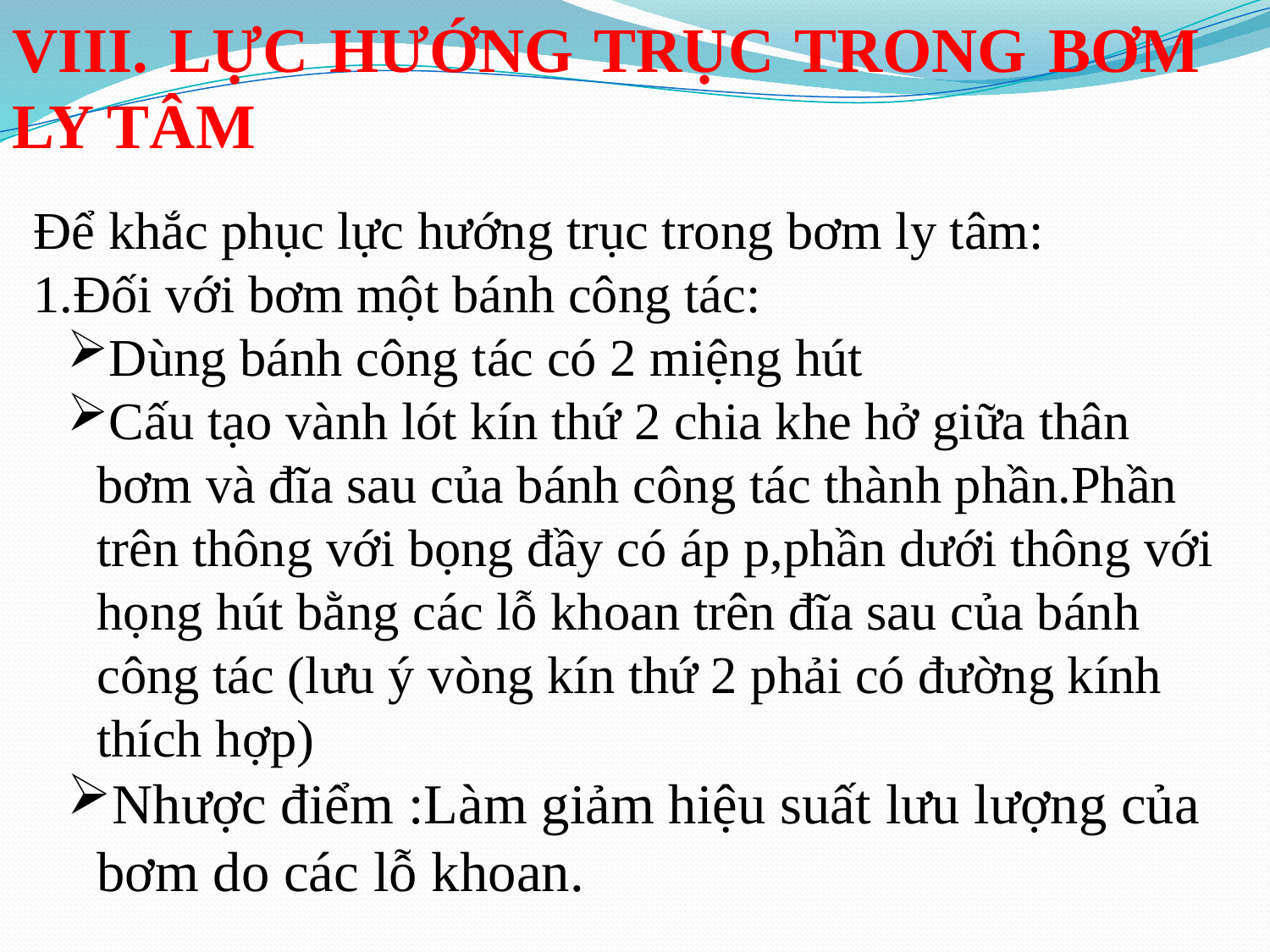

VIII. LỰC HƯỚNG TRỤC TRONG BƠM LY TÂM
Để khắc phục lực hướng trục trong bơm ly tâm:
1.Đối với bơm một bánh công tác:
Dùng bánh công tác có 2 miệng hút
Cấu tạo vành lót kín thứ 2 chia khe hở giữa thân bơm và đĩa sau của bánh công tác thành phần.Phần trên thông với bọng đầy có áp p,phần dưới thông với họng hút bằng các lỗ khoan trên đĩa sau của bánh công tác (lưu ý vòng kín thứ 2 phải có đường kính thích hợp)
Nhược điểm :Làm giảm hiệu suất lưu lượng của bơm do các lỗ khoan.